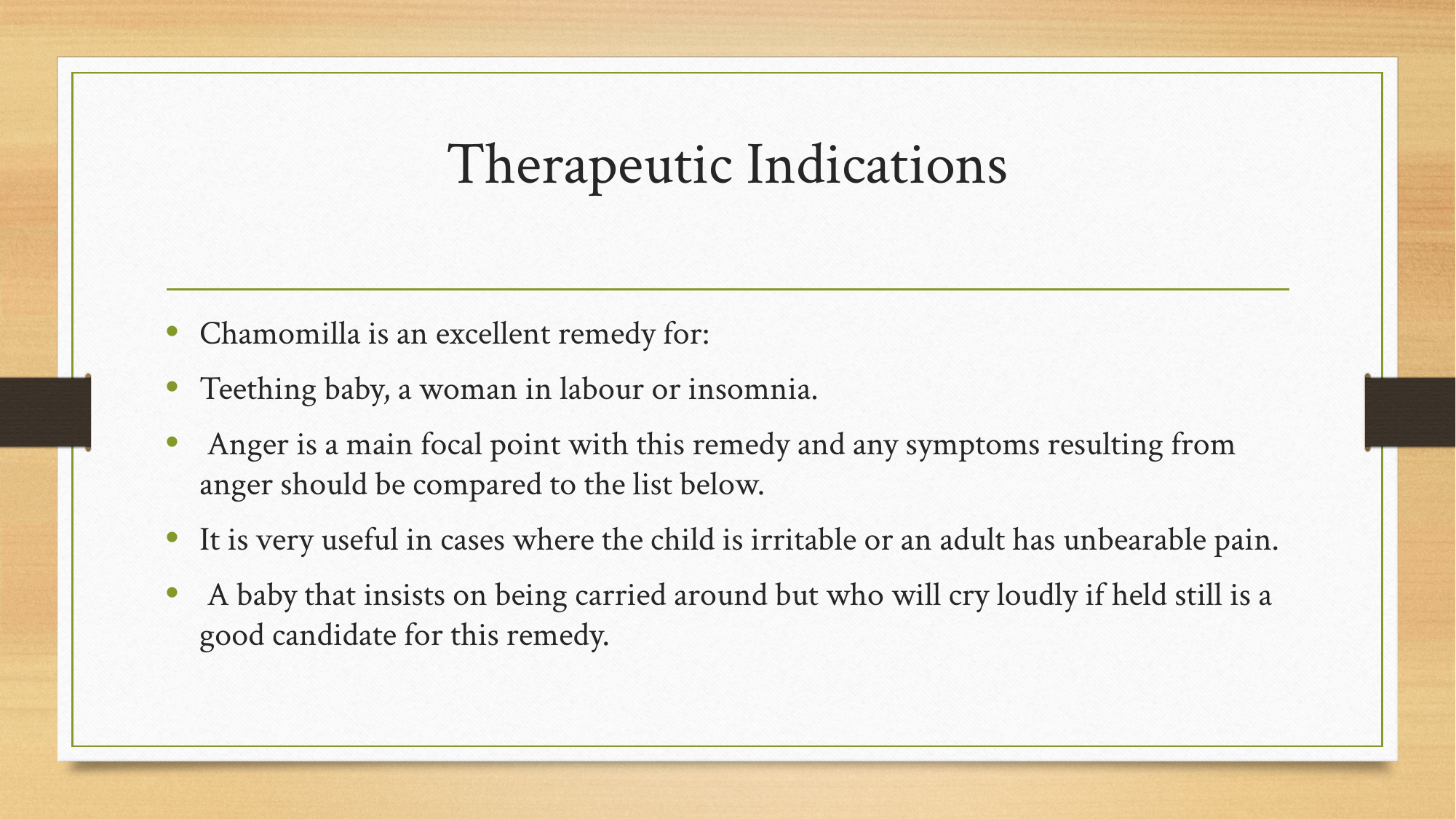

# Therapeutic Indications
Chamomilla is an excellent remedy for:
Teething baby, a woman in labour or insomnia.
 Anger is a main focal point with this remedy and any symptoms resulting from anger should be compared to the list below.
It is very useful in cases where the child is irritable or an adult has unbearable pain.
 A baby that insists on being carried around but who will cry loudly if held still is a good candidate for this remedy.